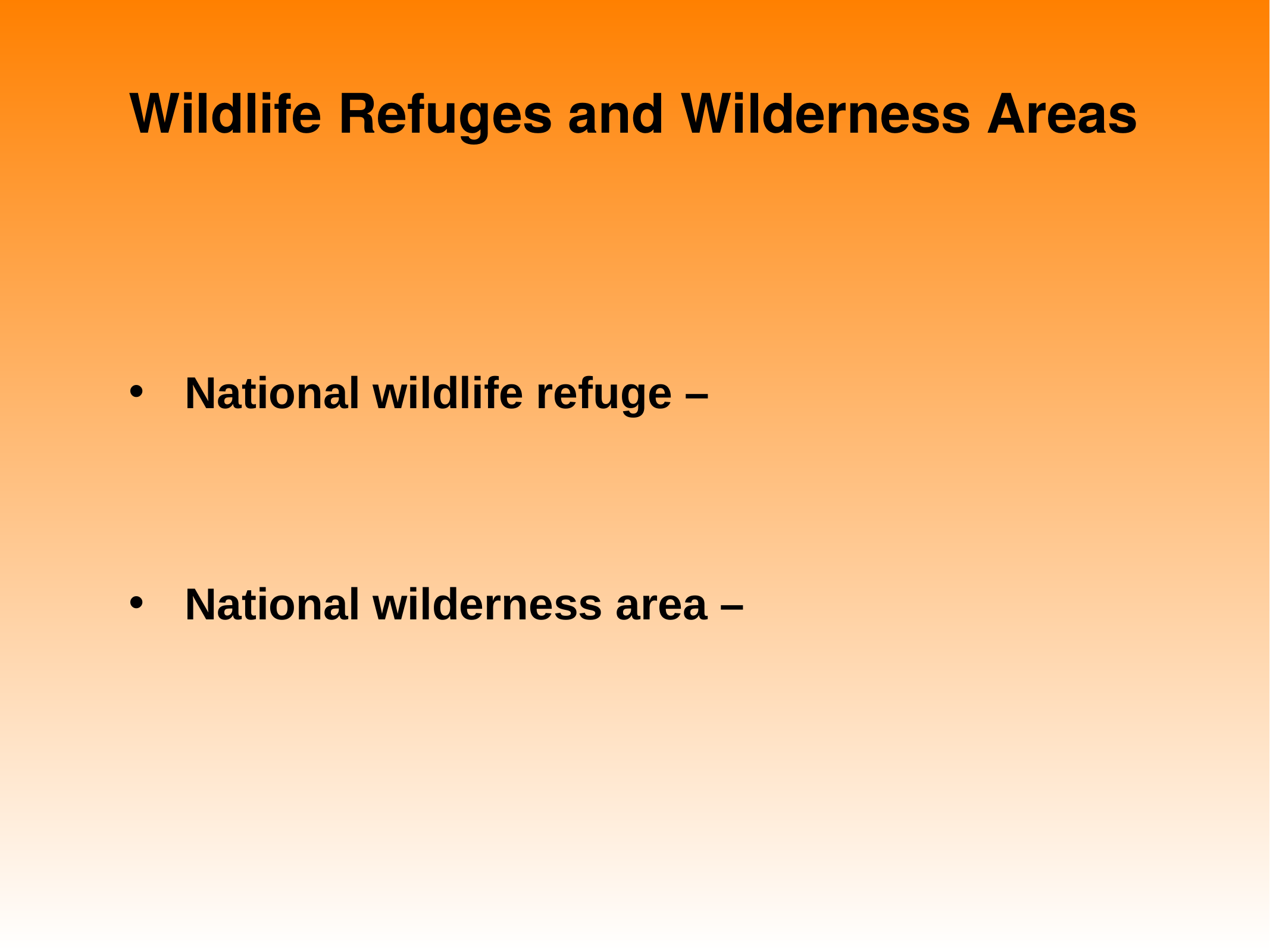

# Wildlife Refuges and Wilderness Areas
National wildlife refuge –

National wilderness area –